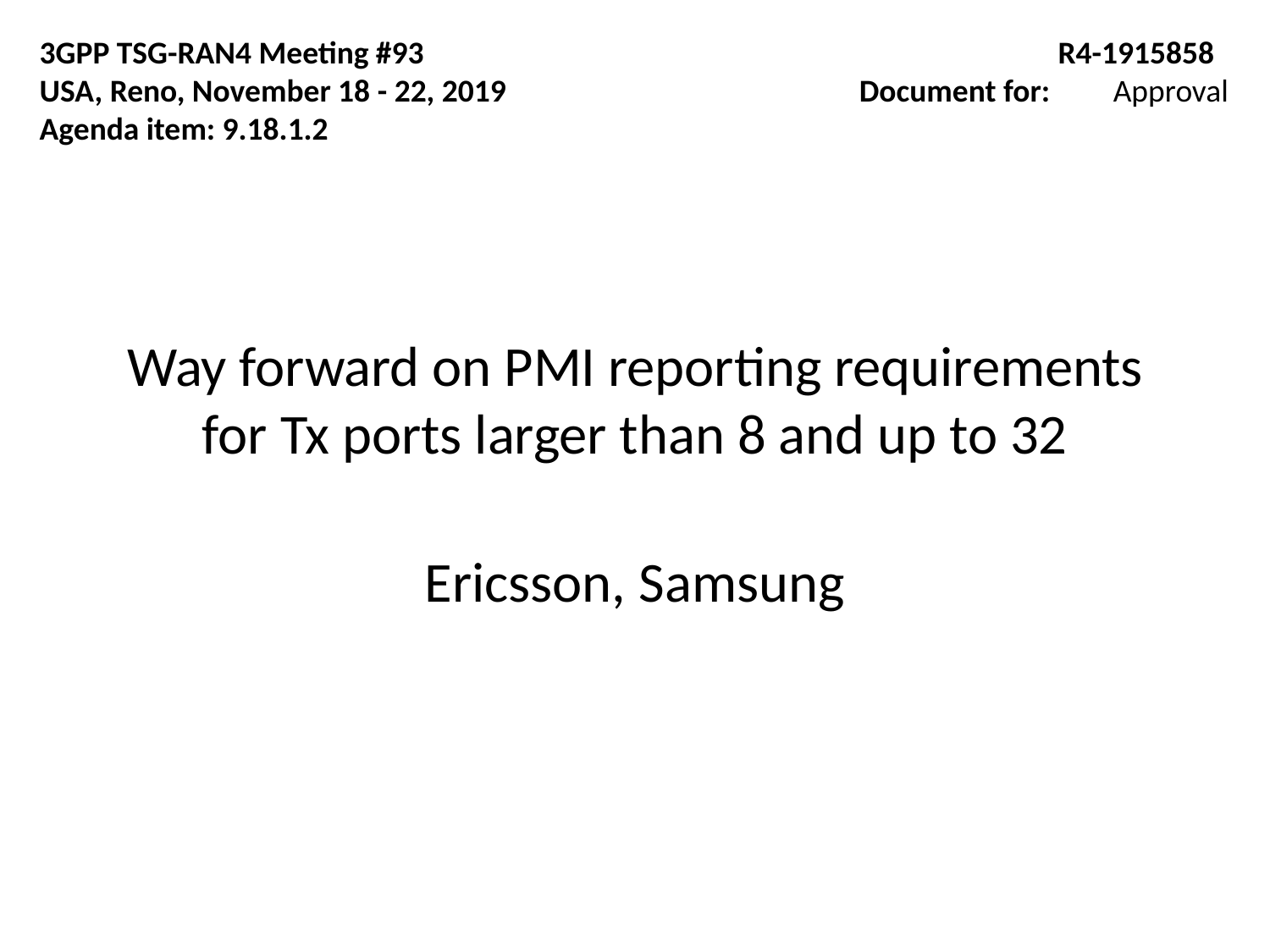

3GPP TSG-RAN4 Meeting #93
USA, Reno, November 18 - 22, 2019
Agenda item: 9.18.1.2
R4-1915858
Document for:	Approval
# Way forward on PMI reporting requirements for Tx ports larger than 8 and up to 32
Ericsson, Samsung